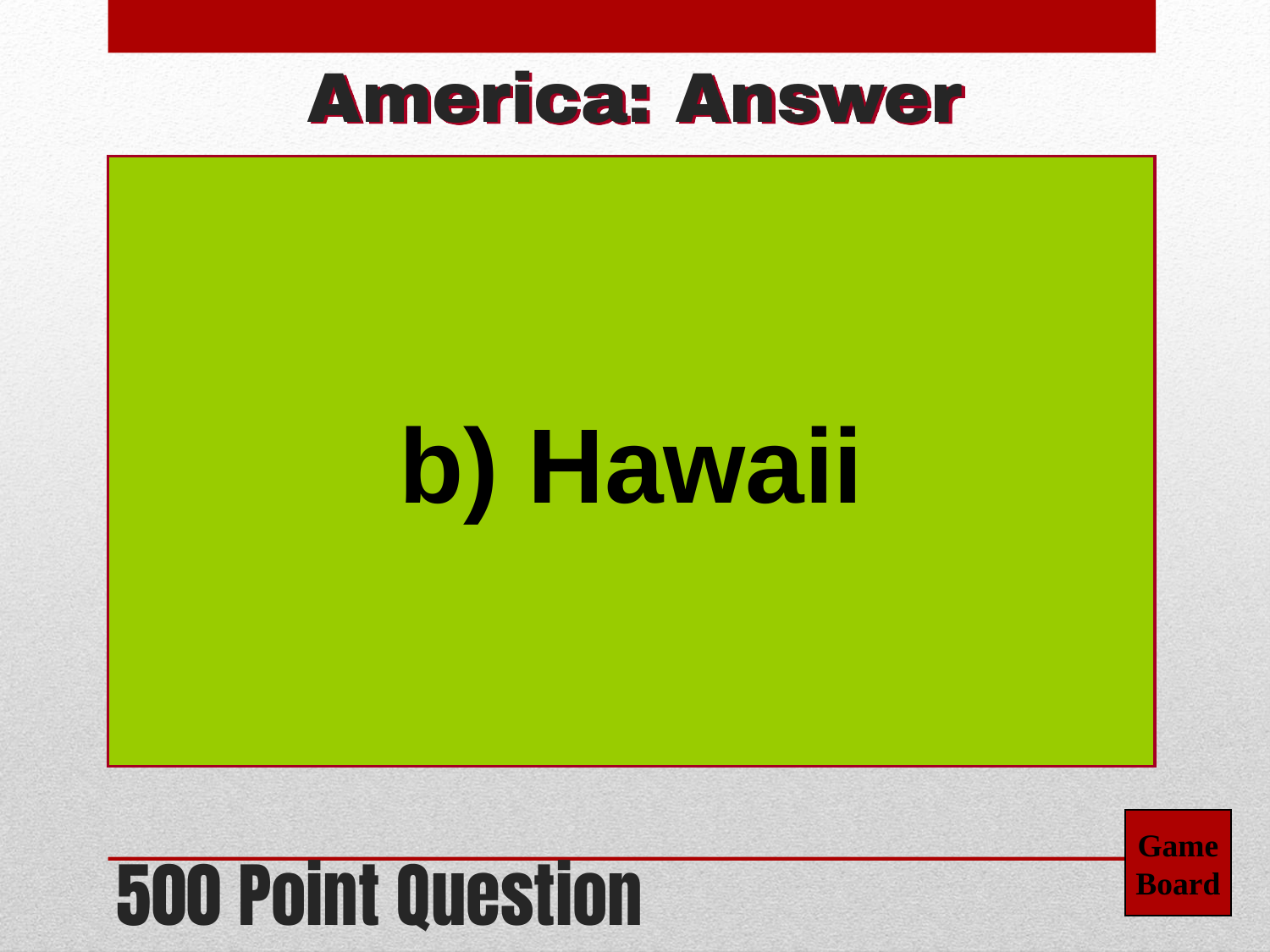

America: Answer
b) Hawaii
Game
Board
500 Point Question